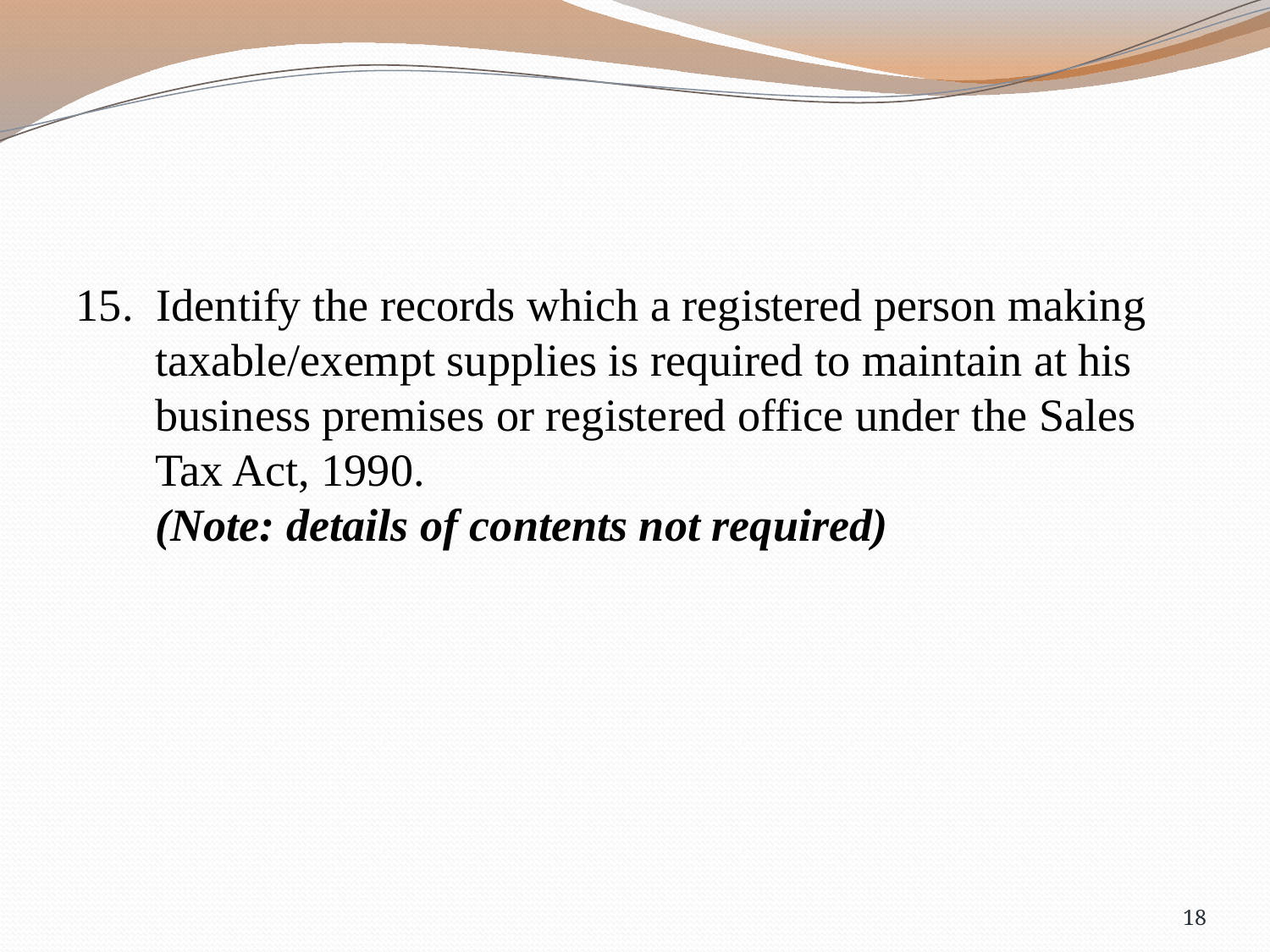

15.  Identify the records which a registered person making  taxable/exempt supplies is required to maintain at his business premises or registered office under the Sales Tax Act, 1990.
(Note: details of contents not required)

18